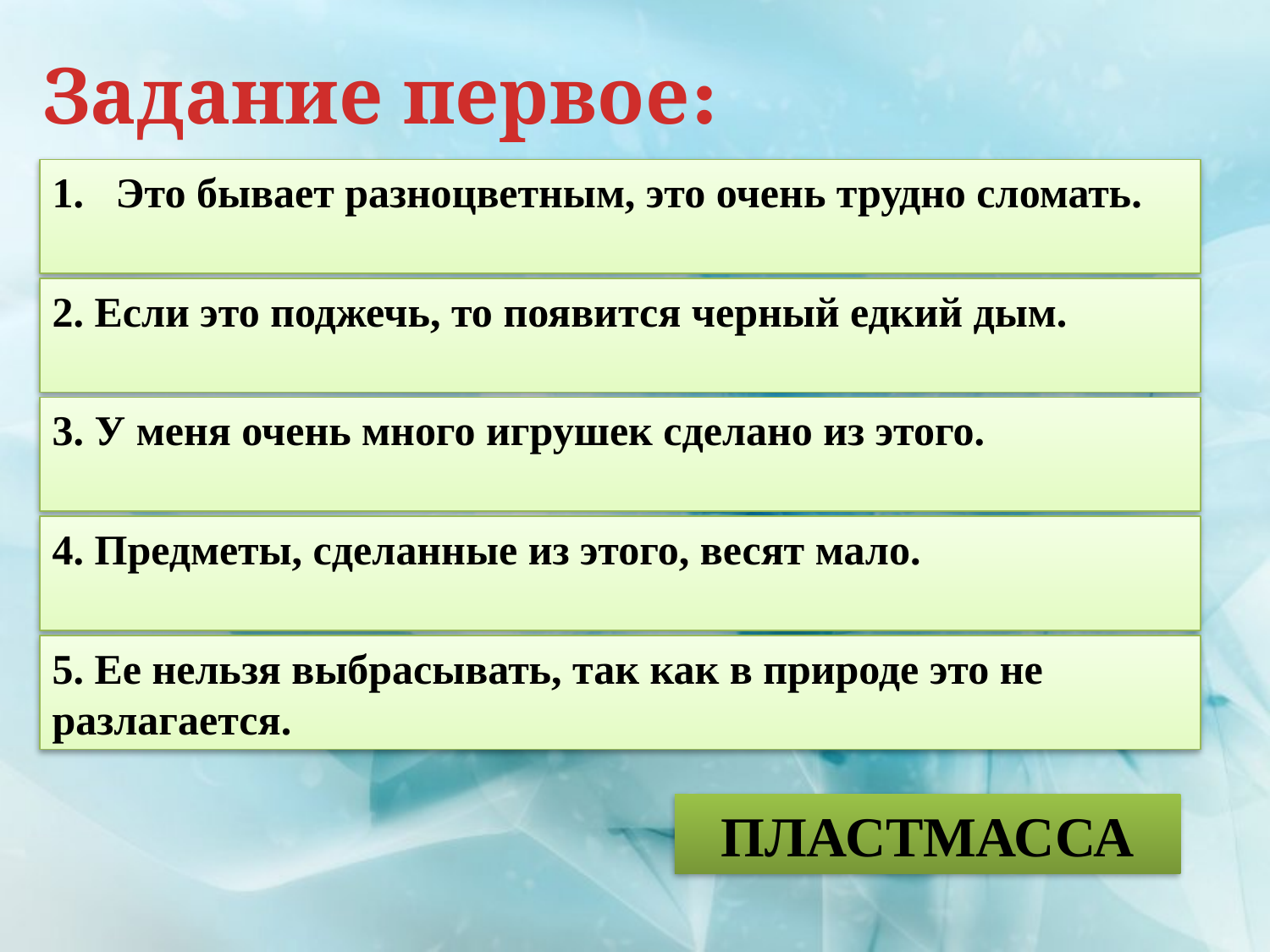

Задание первое:
Это бывает разноцветным, это очень трудно сломать.

2. Если это поджечь, то появится черный едкий дым.

3. У меня очень много игрушек сделано из этого.

4. Предметы, сделанные из этого, весят мало.

5. Ее нельзя выбрасывать, так как в природе это не разлагается.
ПЛАСТМАССА